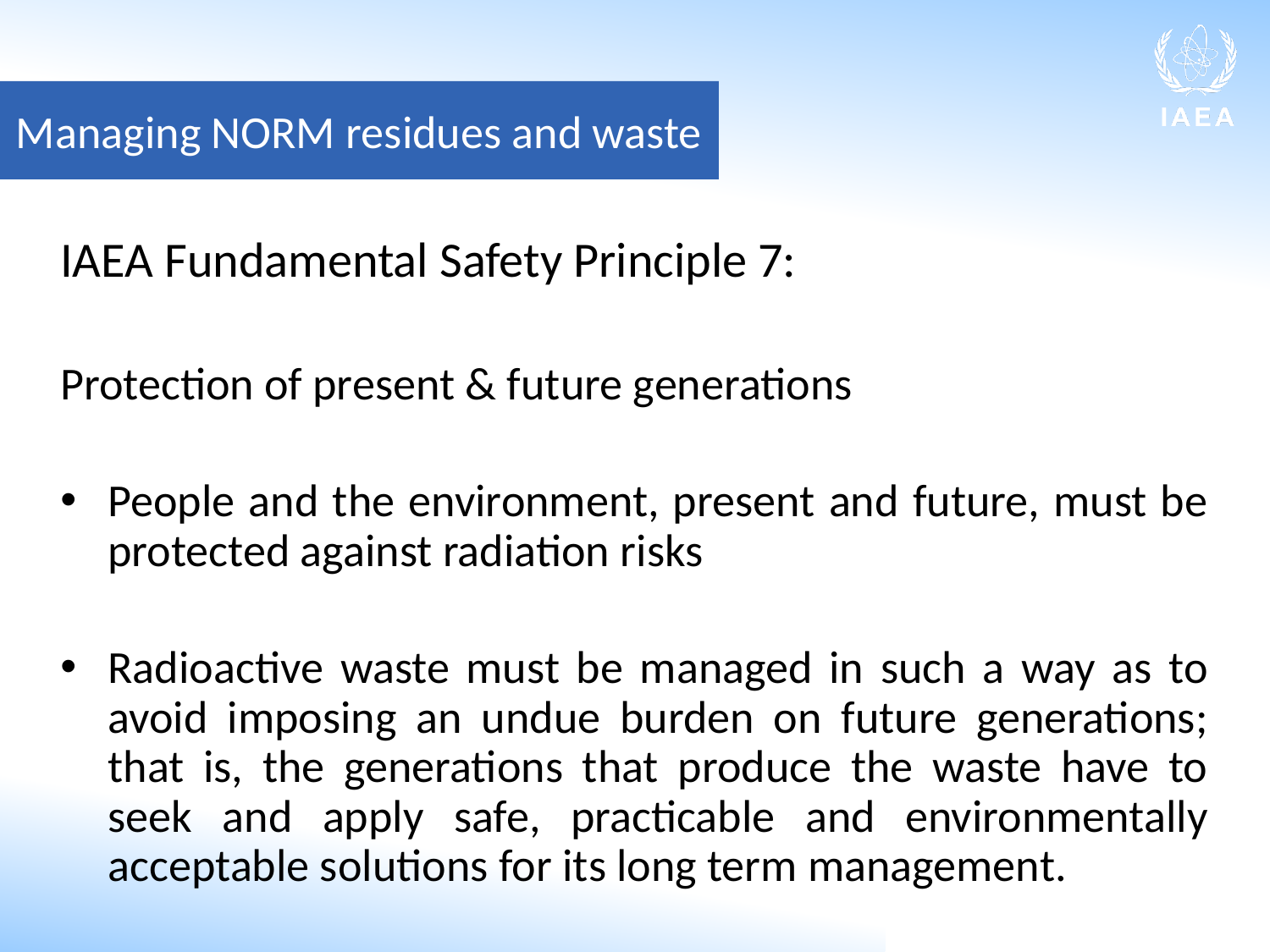

Managing NORM residues and waste
IAEA Fundamental Safety Principle 7:

Protection of present & future generations

People and the environment, present and future, must be protected against radiation risks

Radioactive waste must be managed in such a way as to avoid imposing an undue burden on future generations; that is, the generations that produce the waste have to seek and apply safe, practicable and environmentally acceptable solutions for its long term management.